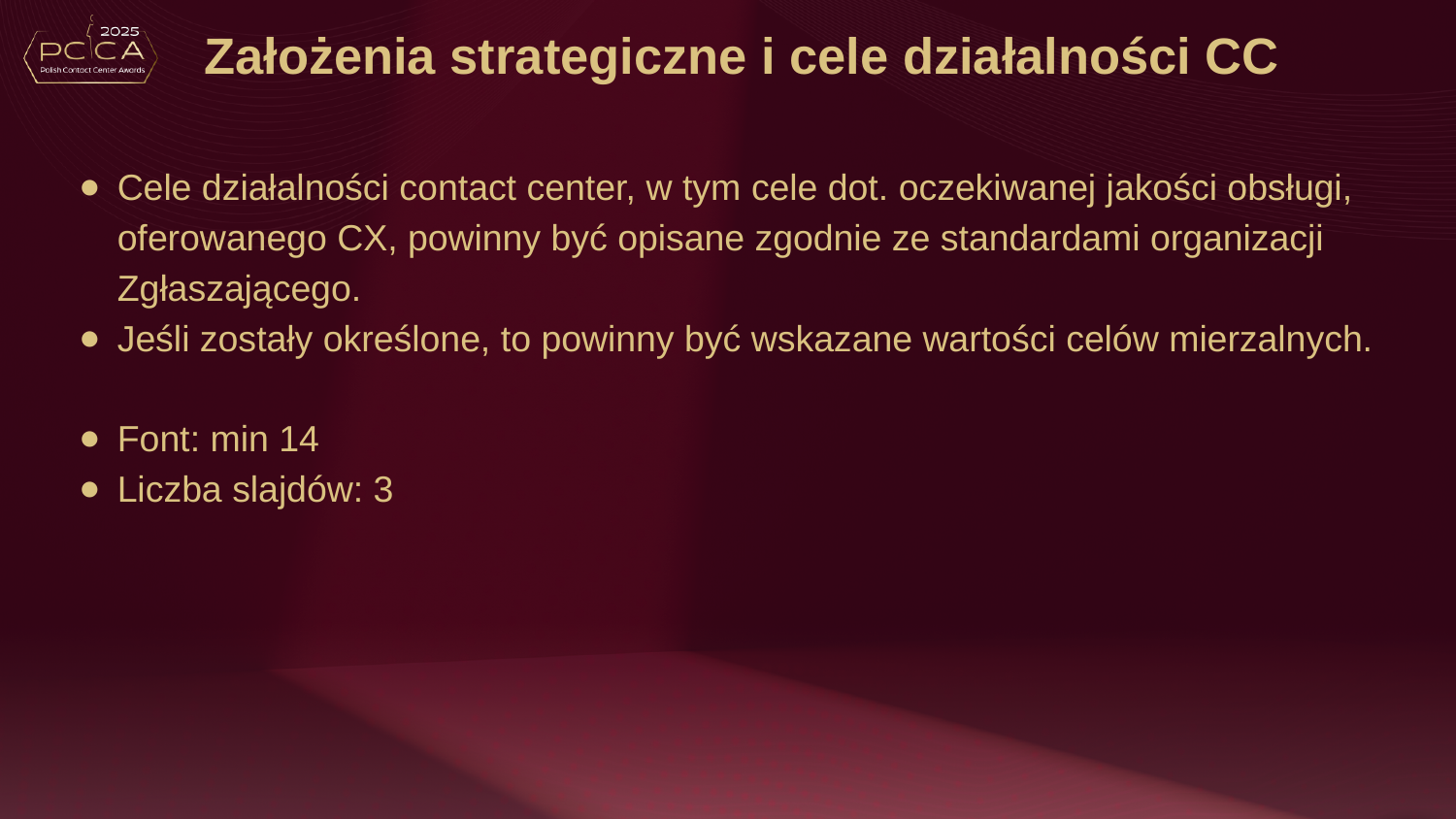

# Założenia strategiczne i cele działalności CC
Cele działalności contact center, w tym cele dot. oczekiwanej jakości obsługi, oferowanego CX, powinny być opisane zgodnie ze standardami organizacji Zgłaszającego.
Jeśli zostały określone, to powinny być wskazane wartości celów mierzalnych.

Font: min 14
Liczba slajdów: 3